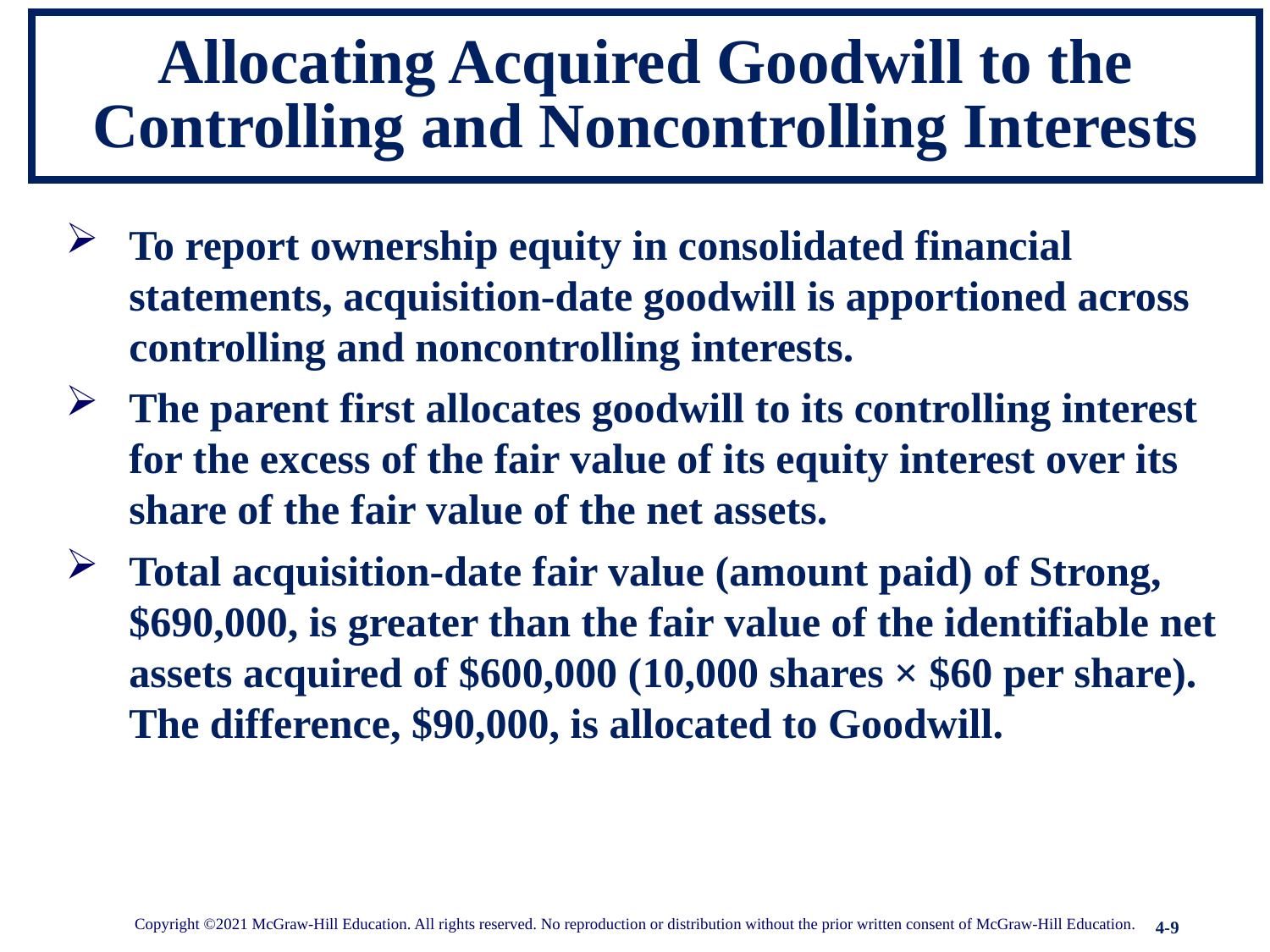

# Allocating Acquired Goodwill to the Controlling and Noncontrolling Interests
To report ownership equity in consolidated financial statements, acquisition-date goodwill is apportioned across controlling and noncontrolling interests.
The parent first allocates goodwill to its controlling interest for the excess of the fair value of its equity interest over its share of the fair value of the net assets.
Total acquisition-date fair value (amount paid) of Strong, $690,000, is greater than the fair value of the identifiable net assets acquired of $600,000 (10,000 shares × $60 per share). The difference, $90,000, is allocated to Goodwill.
Copyright ©2021 McGraw-Hill Education. All rights reserved. No reproduction or distribution without the prior written consent of McGraw-Hill Education.
4-9